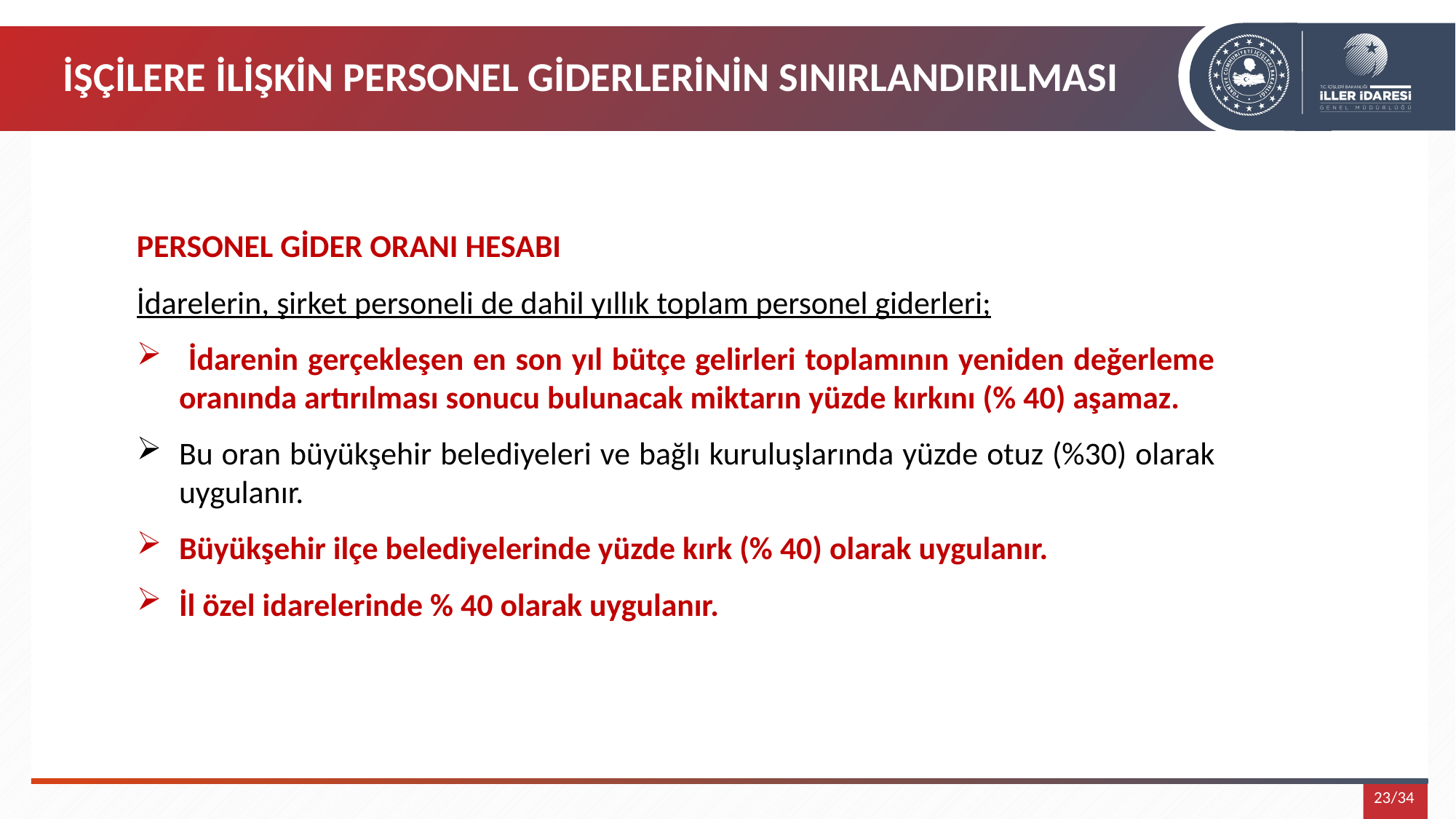

İŞÇİLERE İLİŞKİN PERSONEL GİDERLERİNİN SINIRLANDIRILMASI
PERSONEL GİDER ORANI HESABI
İdarelerin, şirket personeli de dahil yıllık toplam personel giderleri;
 İdarenin gerçekleşen en son yıl bütçe gelirleri toplamının yeniden değerleme oranında artırılması sonucu bulunacak miktarın yüzde kırkını (% 40) aşamaz.
Bu oran büyükşehir belediyeleri ve bağlı kuruluşlarında yüzde otuz (%30) olarak uygulanır.
Büyükşehir ilçe belediyelerinde yüzde kırk (% 40) olarak uygulanır.
İl özel idarelerinde % 40 olarak uygulanır.